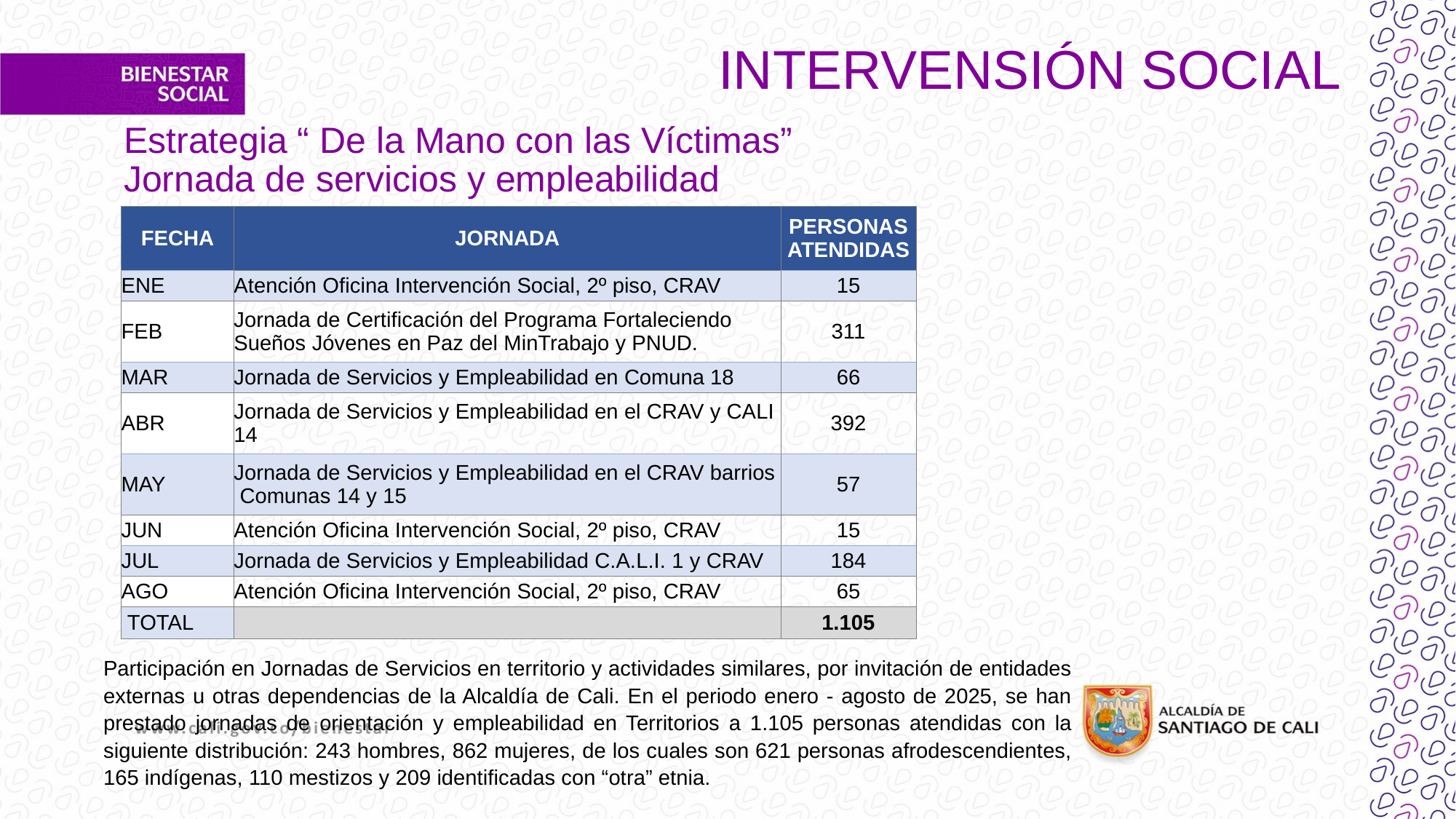

# INTERVENSIÓN SOCIAL
Estrategia “ De la Mano con las Víctimas”
Jornada de servicios y empleabilidad
|  |  |  |
| --- | --- | --- |
| FECHA | JORNADA | PERSONAS ATENDIDAS |
| ENE | Atención Oficina Intervención Social, 2º piso, CRAV | 15 |
| FEB | Jornada de Certificación del Programa Fortaleciendo Sueños Jóvenes en Paz del MinTrabajo y PNUD. | 311 |
| MAR | Jornada de Servicios y Empleabilidad en Comuna 18 | 66 |
| ABR | Jornada de Servicios y Empleabilidad en el CRAV y CALI 14 | 392 |
| MAY | Jornada de Servicios y Empleabilidad en el CRAV barrios Comunas 14 y 15 | 57 |
| JUN | Atención Oficina Intervención Social, 2º piso, CRAV | 15 |
| JUL | Jornada de Servicios y Empleabilidad C.A.L.I. 1 y CRAV | 184 |
| AGO | Atención Oficina Intervención Social, 2º piso, CRAV | 65 |
| TOTAL |  | 1.105 |
Participación en Jornadas de Servicios en territorio y actividades similares, por invitación de entidades externas u otras dependencias de la Alcaldía de Cali. En el periodo enero - agosto de 2025, se han prestado jornadas de orientación y empleabilidad en Territorios a 1.105 personas atendidas con la siguiente distribución: 243 hombres, 862 mujeres, de los cuales son 621 personas afrodescendientes, 165 indígenas, 110 mestizos y 209 identificadas con “otra” etnia.